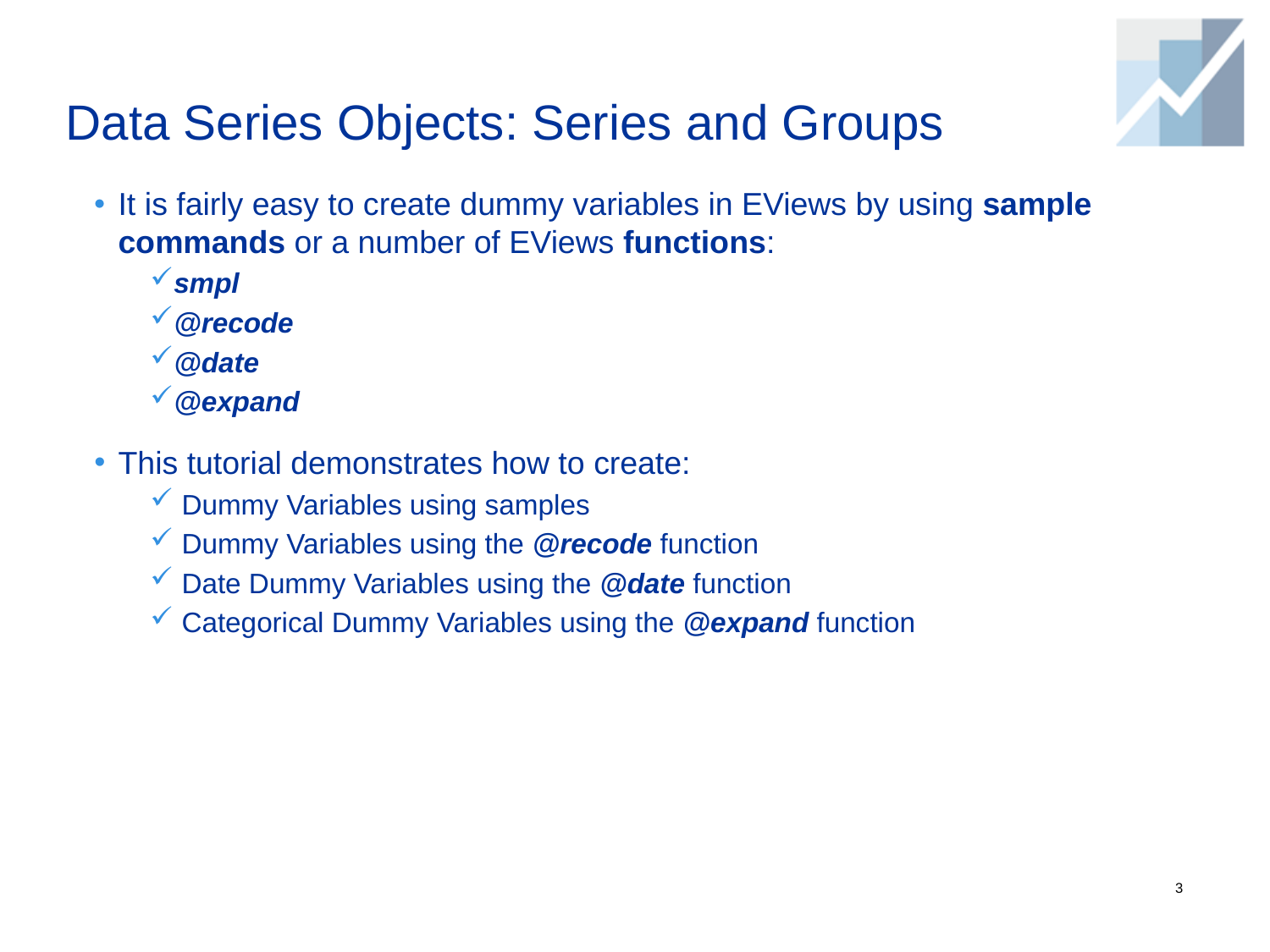

# Data Series Objects: Series and Groups
It is fairly easy to create dummy variables in EViews by using sample commands or a number of EViews functions:
smpl
@recode
@date
@expand
This tutorial demonstrates how to create:
 Dummy Variables using samples
 Dummy Variables using the @recode function
 Date Dummy Variables using the @date function
 Categorical Dummy Variables using the @expand function

3